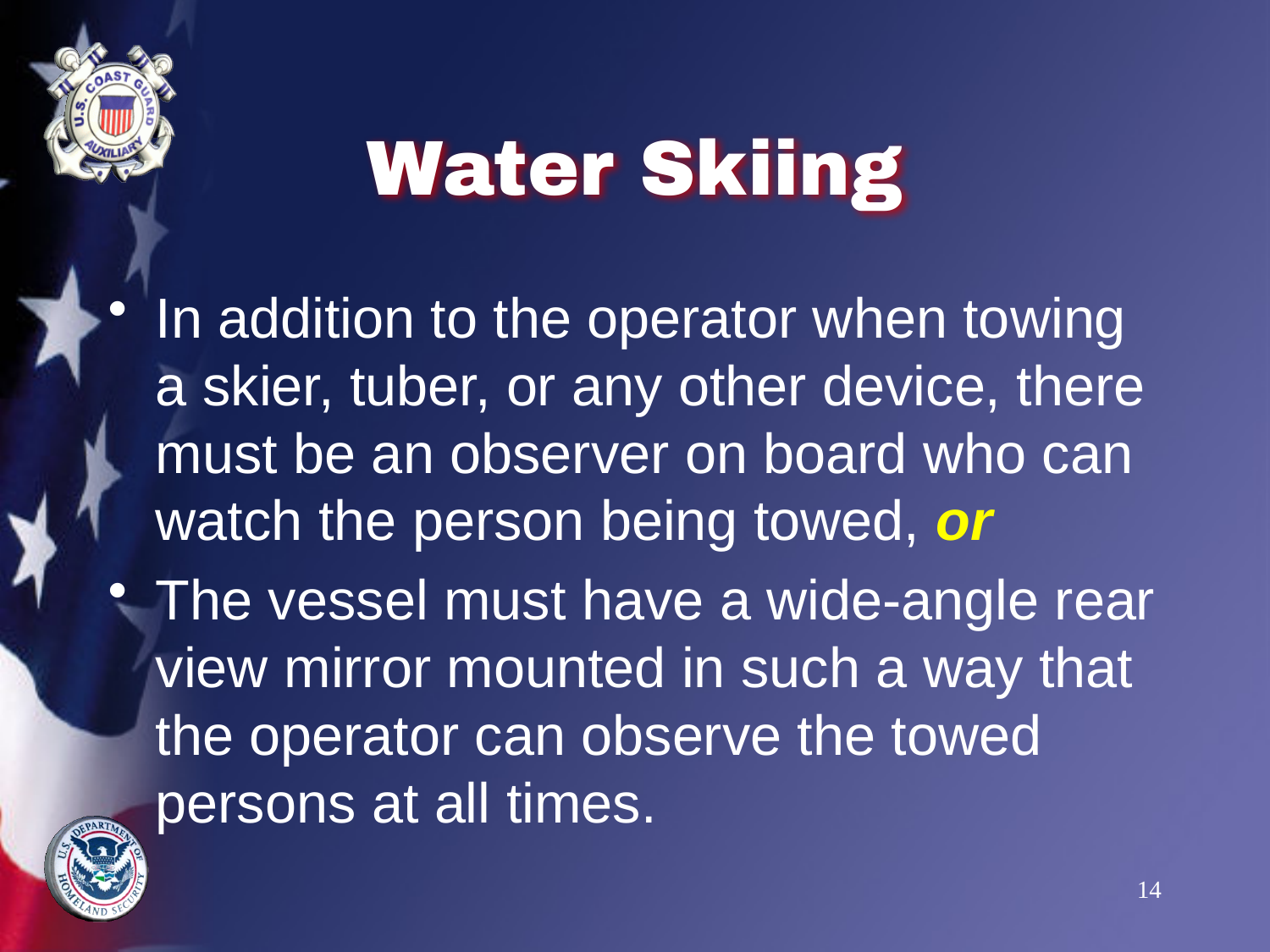

# Water Skiing
In addition to the operator when towing a skier, tuber, or any other device, there must be an observer on board who can watch the person being towed, or
The vessel must have a wide-angle rear view mirror mounted in such a way that the operator can observe the towed persons at all times.
14